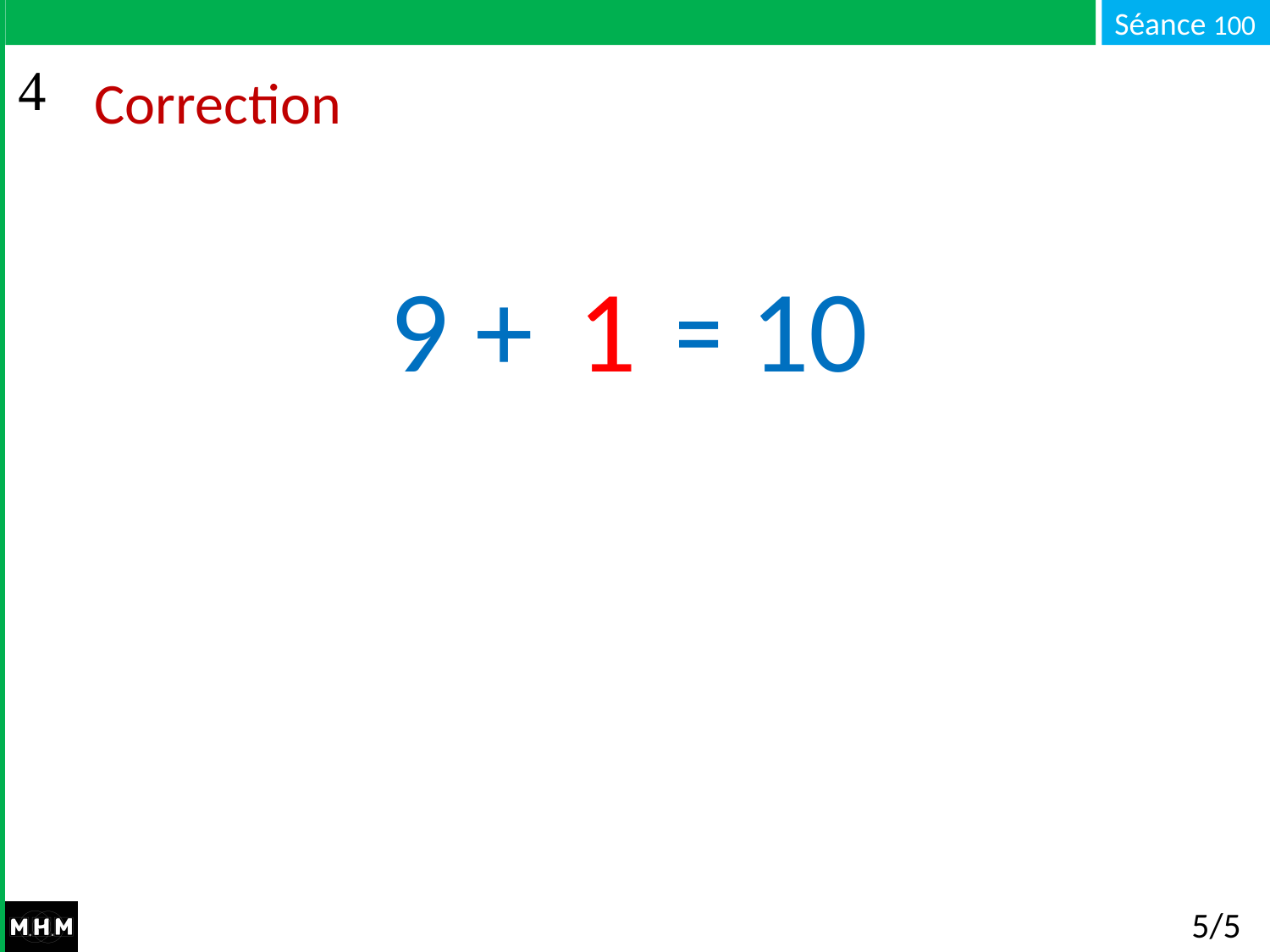

# Correction
9 + … = 10
1
5/5